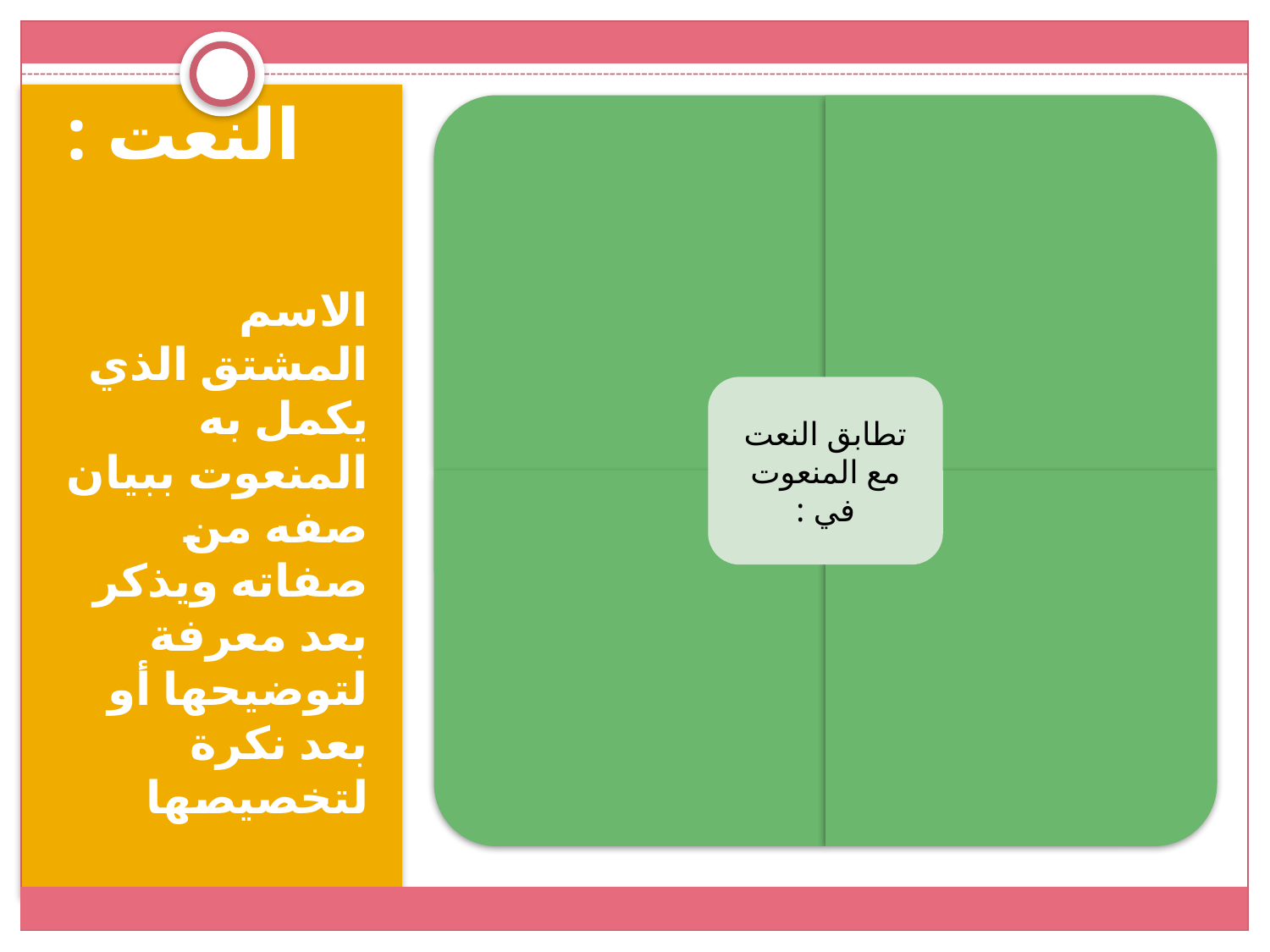

تطابق النعت مع المنعوت في :
الإفراد والتثنية والجمع
# النعت :
الاسم المشتق الذي يكمل به المنعوت ببيان صفه من صفاته ويذكر بعد معرفة لتوضيحها أو بعد نكرة لتخصيصها